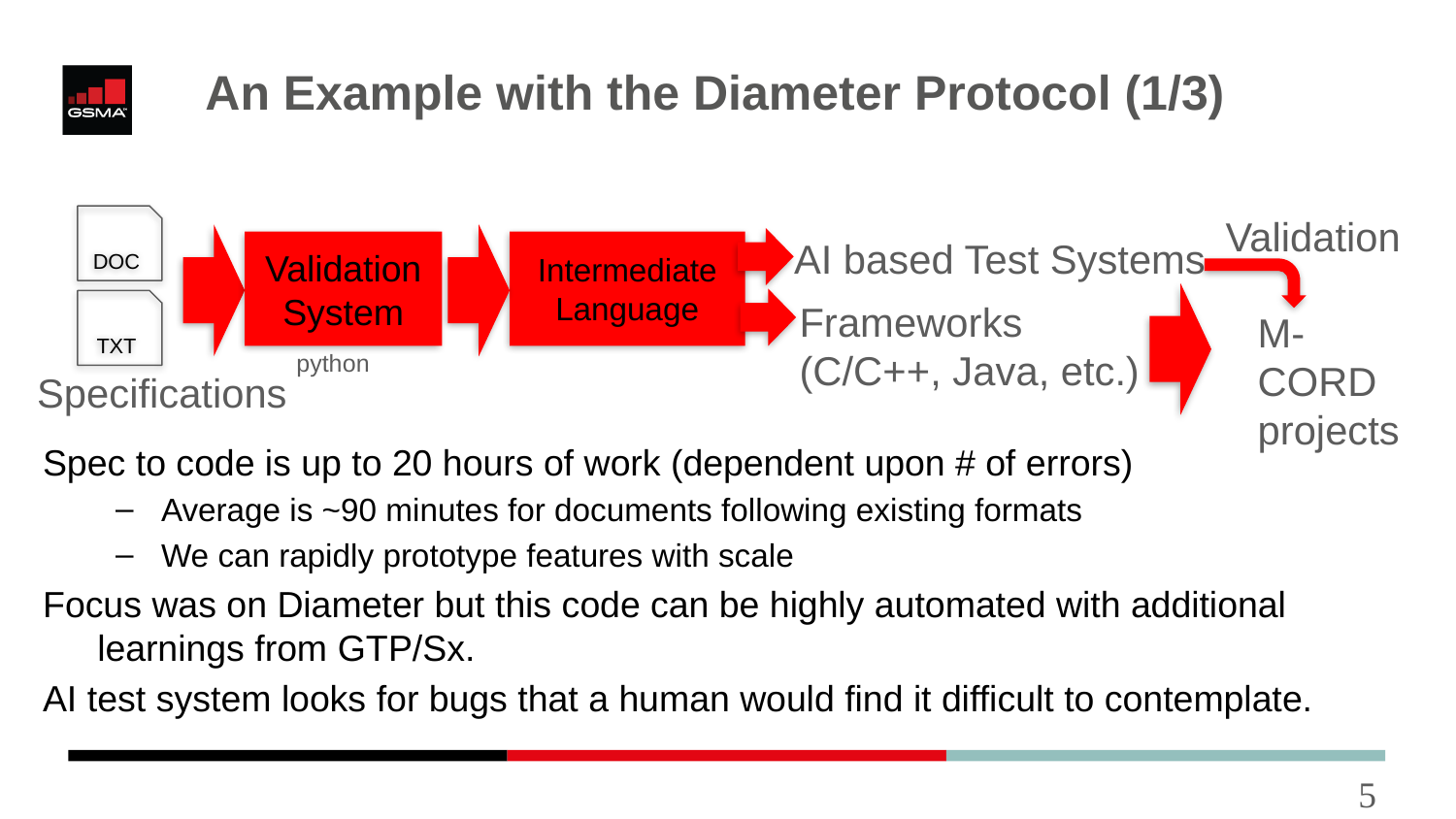

# An Example with the Diameter Protocol (1/3)
Validation
DOC

AI based Test Systems

Validation System
Intermediate Language

Frameworks
(C/C++, Java, etc.)
TXT
M-CORD
projects
python
Specifications
Spec to code is up to 20 hours of work (dependent upon # of errors)
Average is ~90 minutes for documents following existing formats
We can rapidly prototype features with scale
Focus was on Diameter but this code can be highly automated with additional learnings from GTP/Sx.
AI test system looks for bugs that a human would find it difficult to contemplate.
5